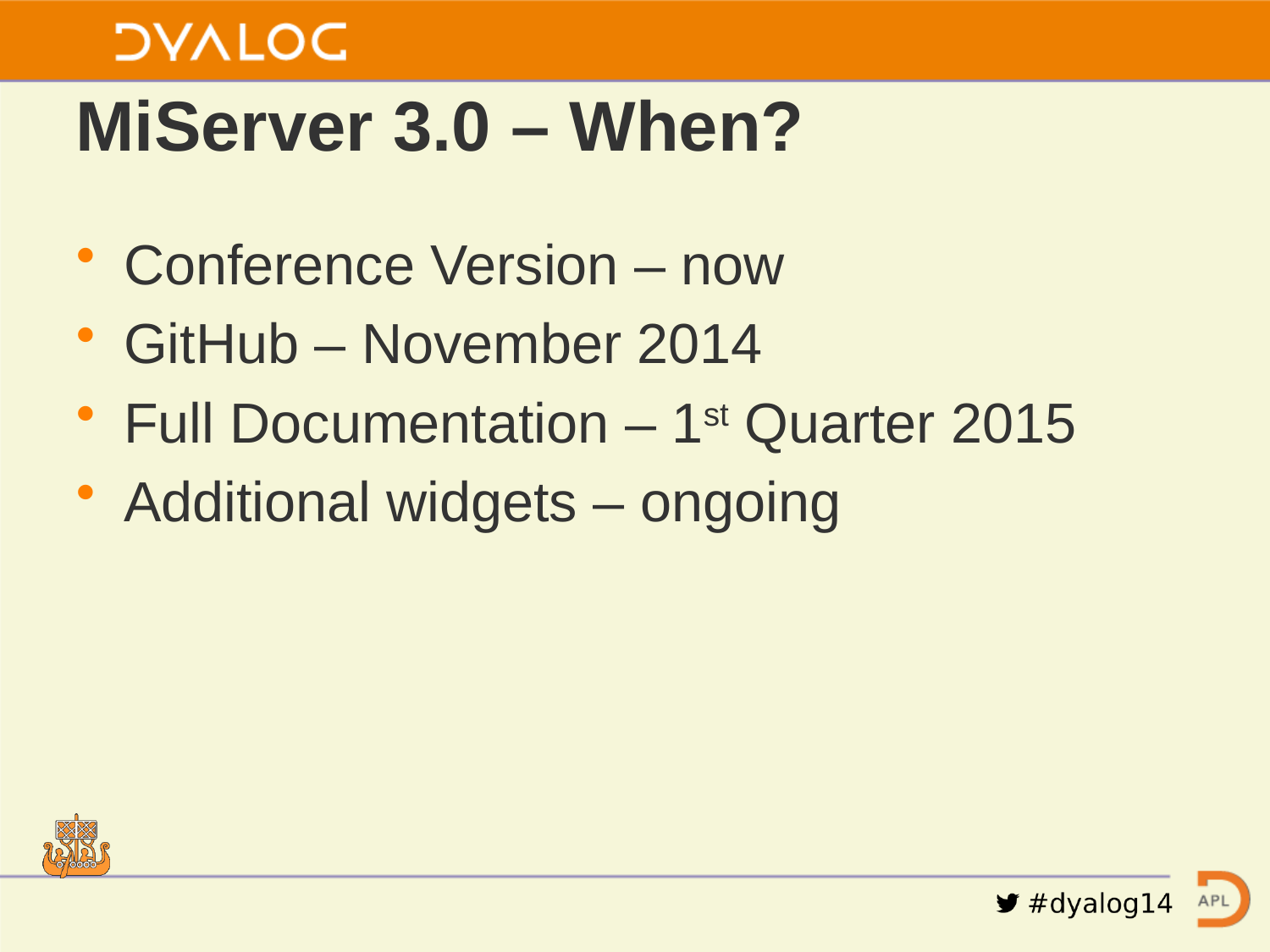

# MiServer 3.0 – When?
Conference Version – now
GitHub – November 2014
Full Documentation – 1st Quarter 2015
Additional widgets – ongoing